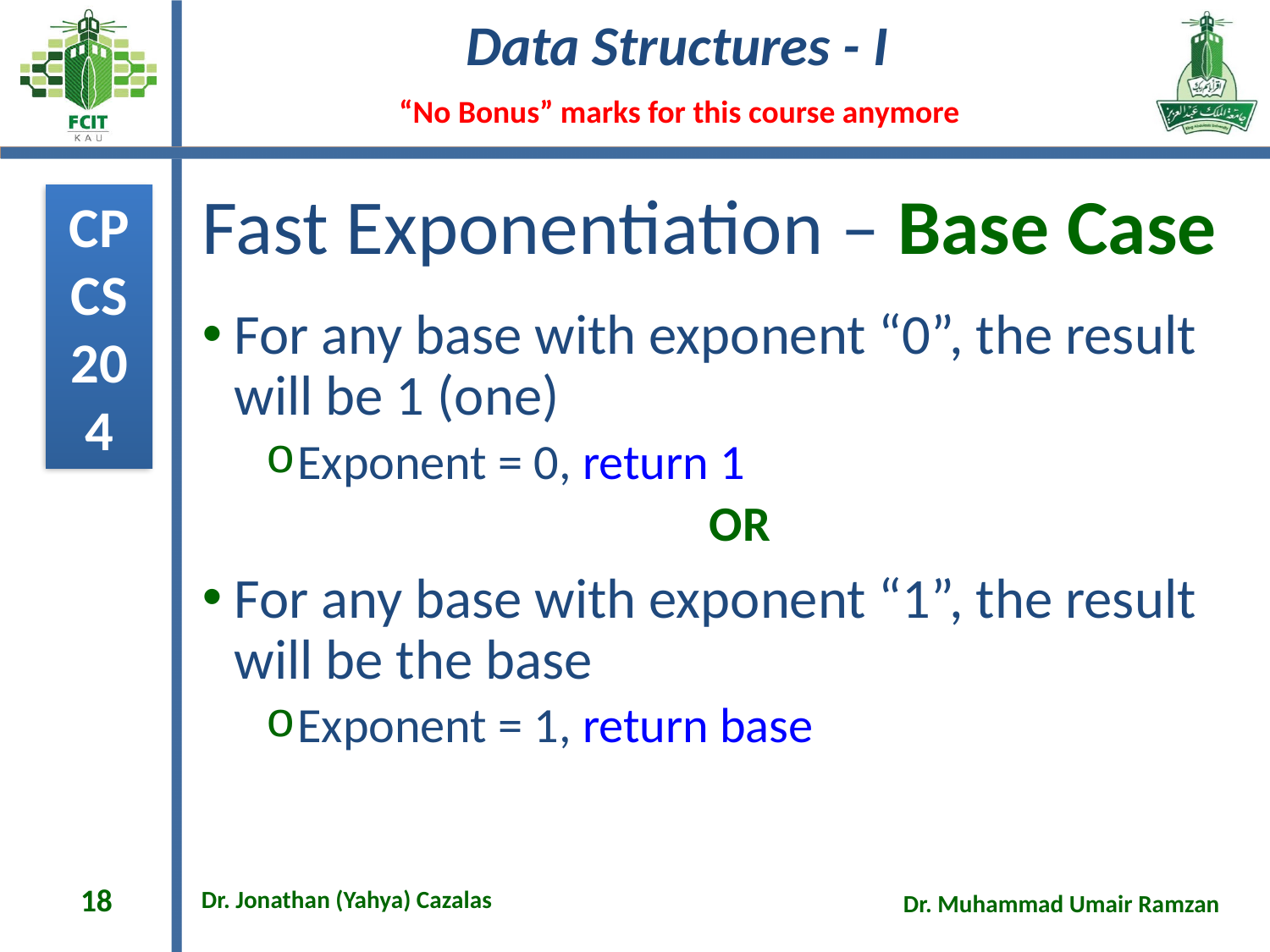

# Fast Exponentiation – Base Case
For any base with exponent “0”, the result will be 1 (one)
Exponent = 0, return 1
OR
For any base with exponent “1”, the result will be the base
Exponent = 1, return base
18